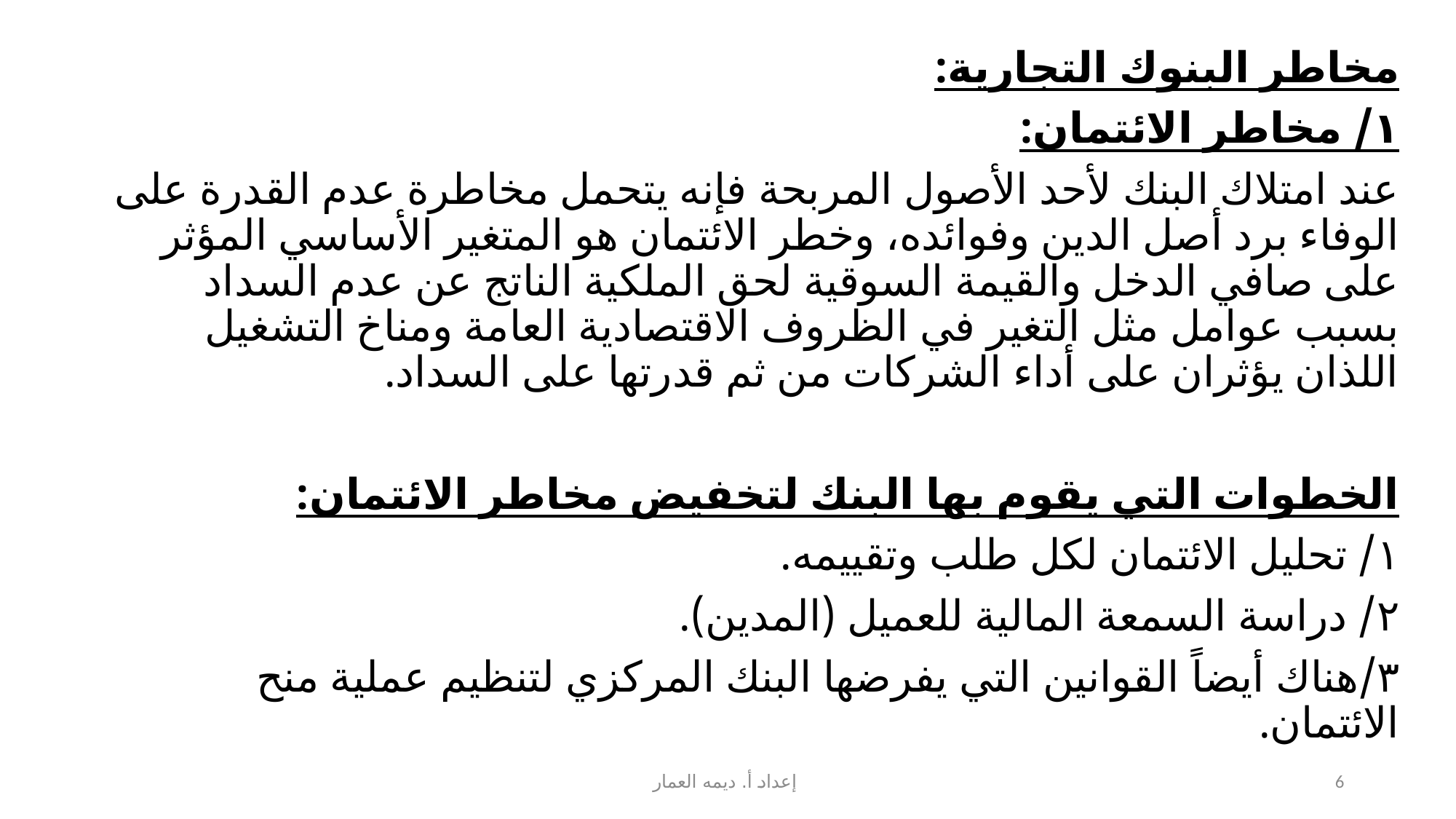

مخاطر البنوك التجارية:
١/ مخاطر الائتمان:
عند امتلاك البنك لأحد الأصول المربحة فإنه يتحمل مخاطرة عدم القدرة على الوفاء برد أصل الدين وفوائده، وخطر الائتمان هو المتغير الأساسي المؤثر على صافي الدخل والقيمة السوقية لحق الملكية الناتج عن عدم السداد بسبب عوامل مثل التغير في الظروف الاقتصادية العامة ومناخ التشغيل اللذان يؤثران على أداء الشركات من ثم قدرتها على السداد.

الخطوات التي يقوم بها البنك لتخفيض مخاطر الائتمان:
١/ تحليل الائتمان لكل طلب وتقييمه.
٢/ دراسة السمعة المالية للعميل (المدين).
٣/هناك أيضاً القوانين التي يفرضها البنك المركزي لتنظيم عملية منح الائتمان.

إعداد أ. ديمه العمار
6